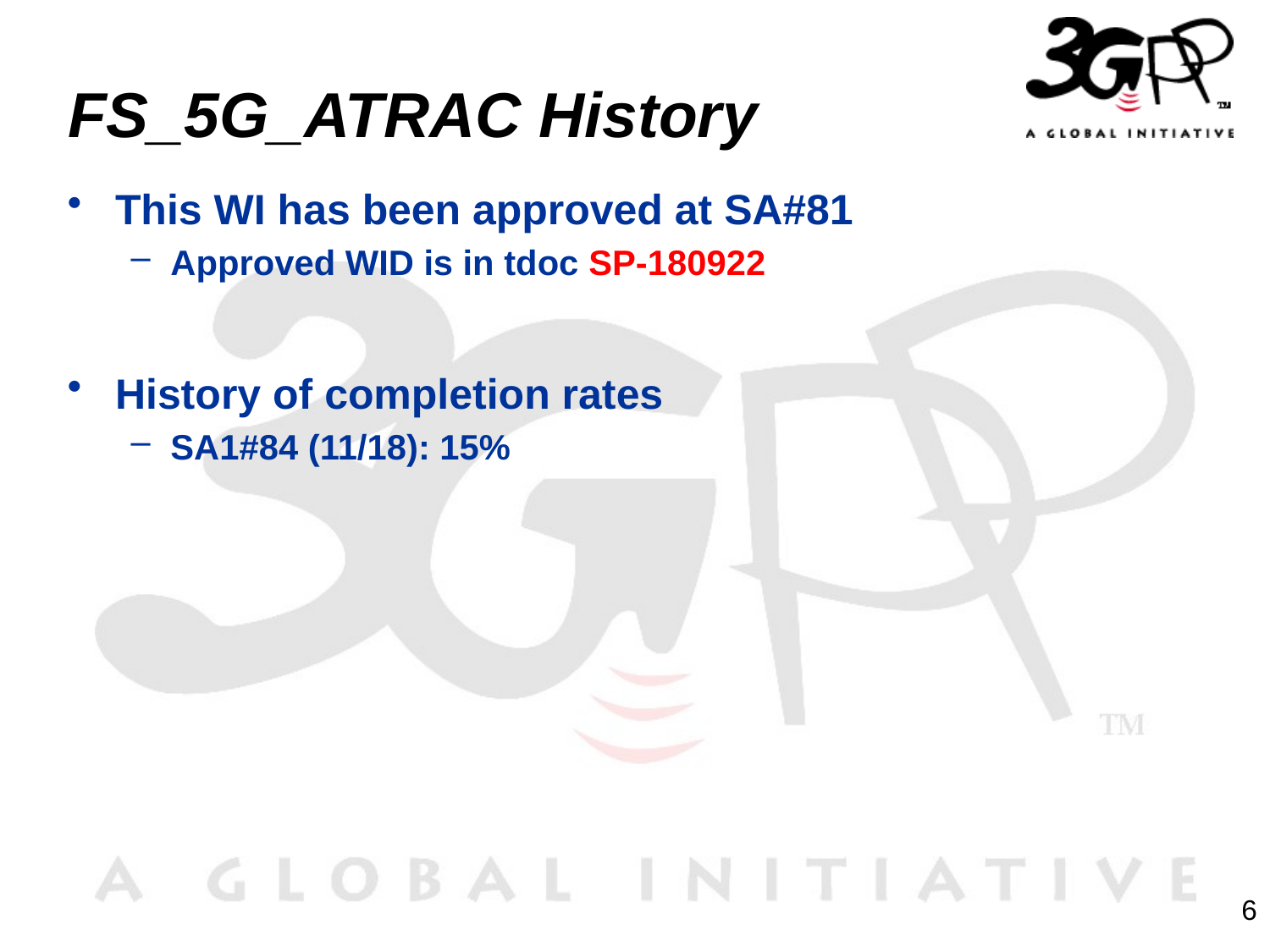

# FS_5G_ATRAC History
This WI has been approved at SA#81
Approved WID is in tdoc SP-180922

History of completion rates
SA1#84 (11/18): 15%
6